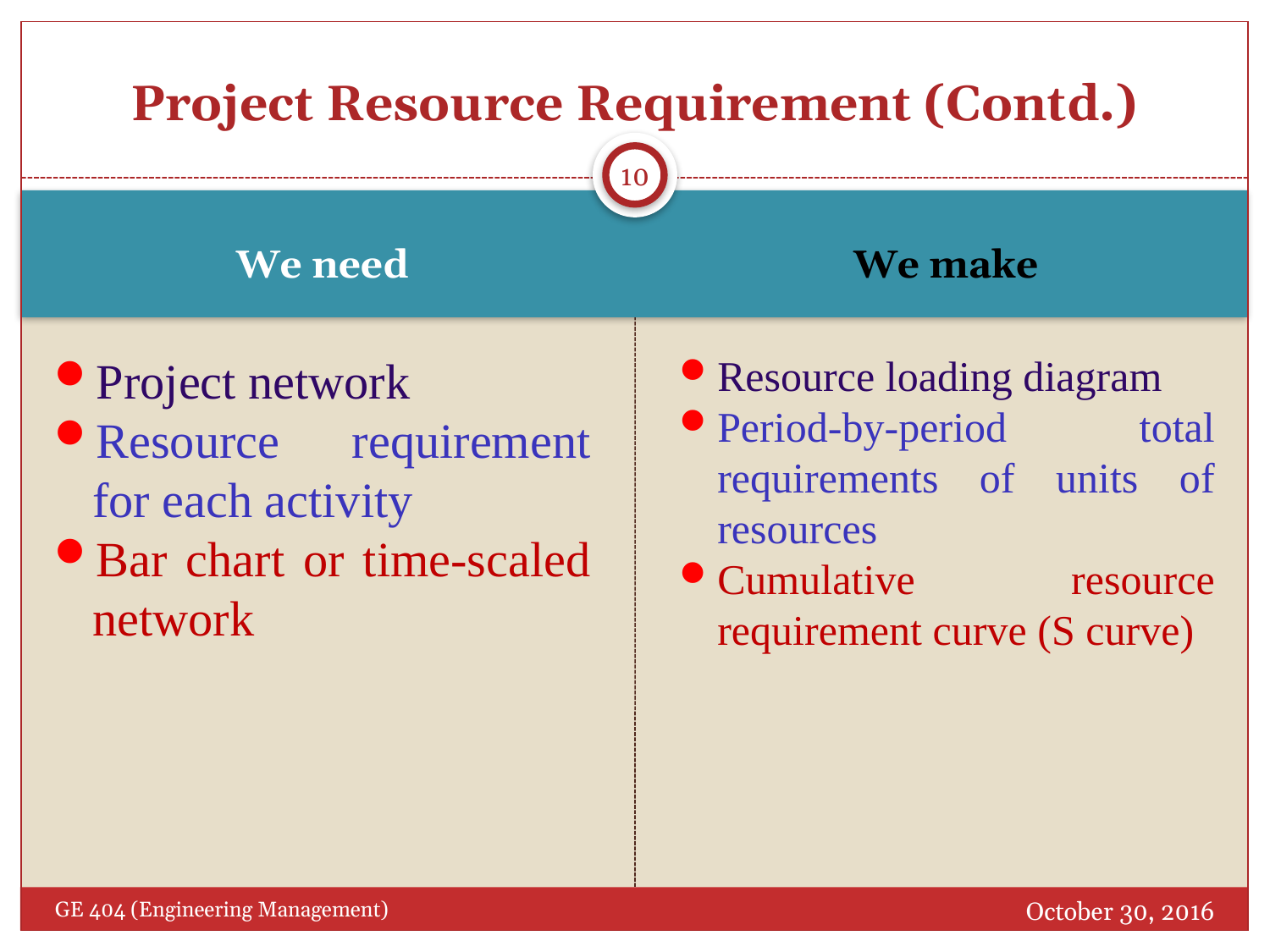

# Project Resource Requirement (Contd.)
10
We need
We make
Project network
Resource requirement for each activity
Bar chart or time-scaled network
Resource loading diagram
Period-by-period total requirements of units of resources
Cumulative resource requirement curve (S curve)
October 30, 2016
GE 404 (Engineering Management)